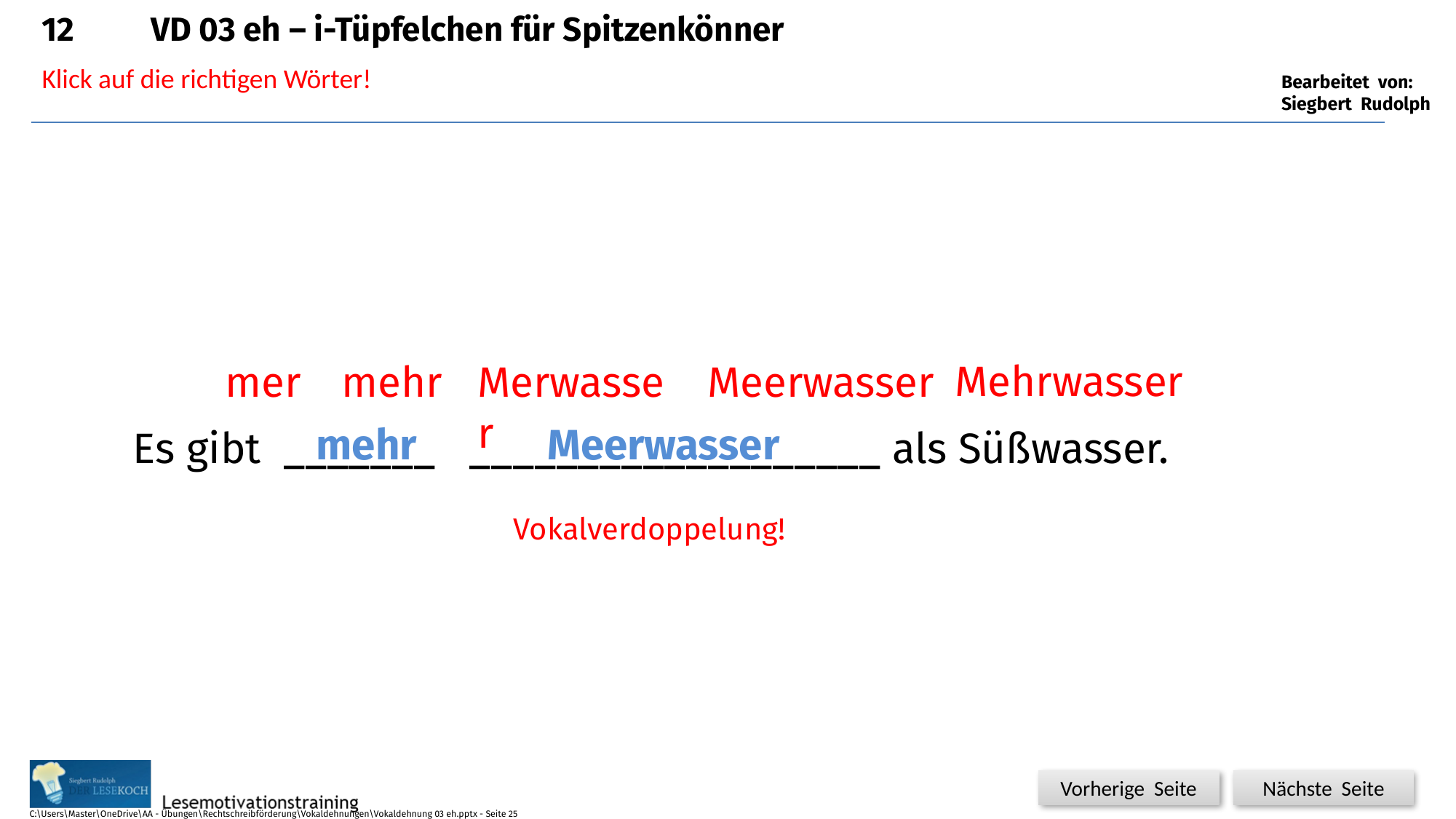

12	VD 03 eh – i-Tüpfelchen für Spitzenkönner
25
25
Klick auf die richtigen Wörter!
Mehrwasser
mer
mehr
Merwasser
Meerwasser
mehr
Meerwasser
Es gibt  _______   ___________________ als Süßwasser.
Vokalverdoppelung!
C:\Users\Master\OneDrive\AA - Übungen\Rechtschreibförderung\Vokaldehnungen\Vokaldehnung 03 eh.pptx - Seite 25